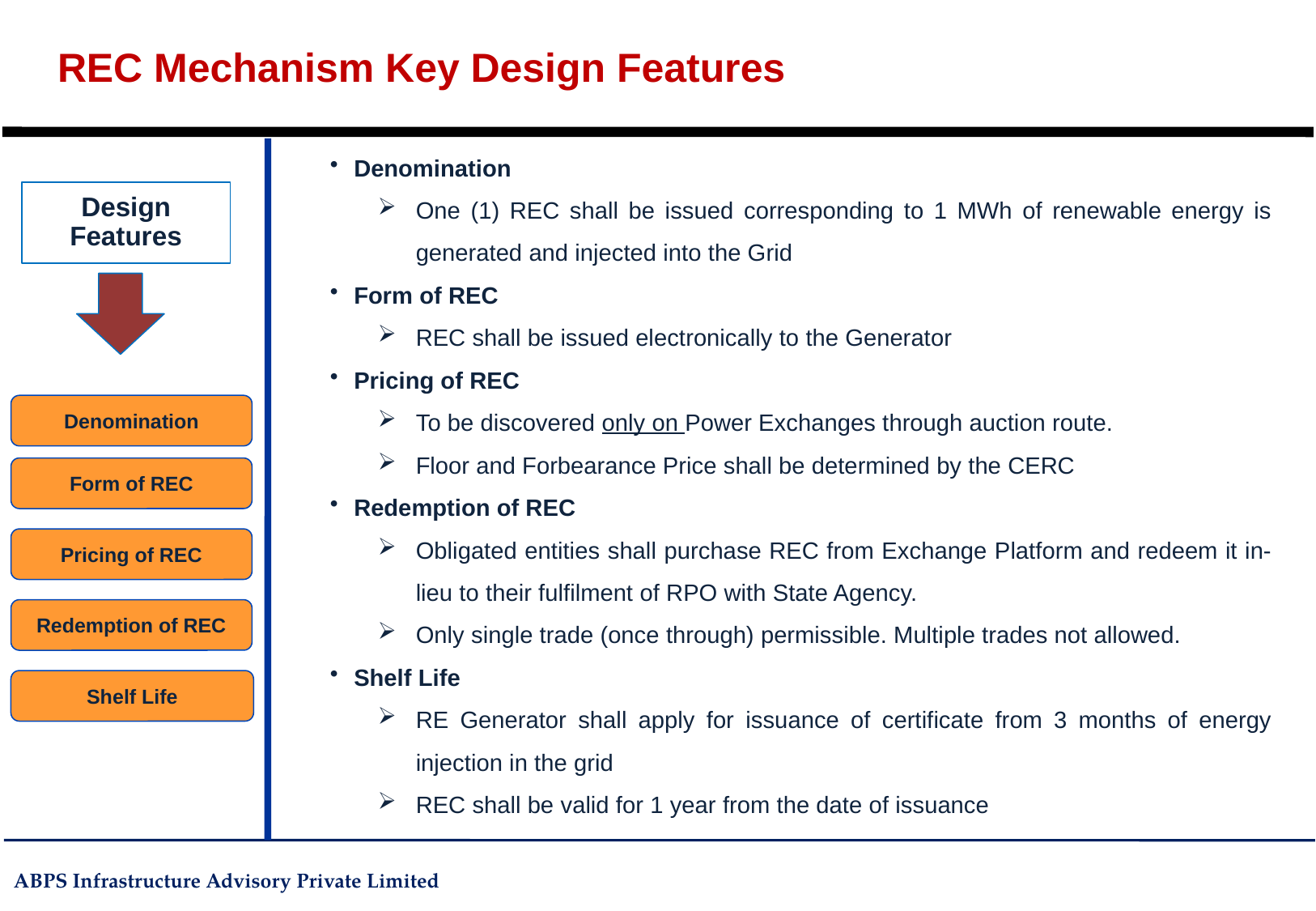

REC Mechanism Key Design Features
Denomination
One (1) REC shall be issued corresponding to 1 MWh of renewable energy is generated and injected into the Grid
Form of REC
REC shall be issued electronically to the Generator
Pricing of REC
To be discovered only on Power Exchanges through auction route.
Floor and Forbearance Price shall be determined by the CERC
Redemption of REC
Obligated entities shall purchase REC from Exchange Platform and redeem it in-lieu to their fulfilment of RPO with State Agency.
Only single trade (once through) permissible. Multiple trades not allowed.
Shelf Life
RE Generator shall apply for issuance of certificate from 3 months of energy injection in the grid
REC shall be valid for 1 year from the date of issuance

Design Features

Denomination
Form of REC
Pricing of REC
Redemption of REC
Shelf Life